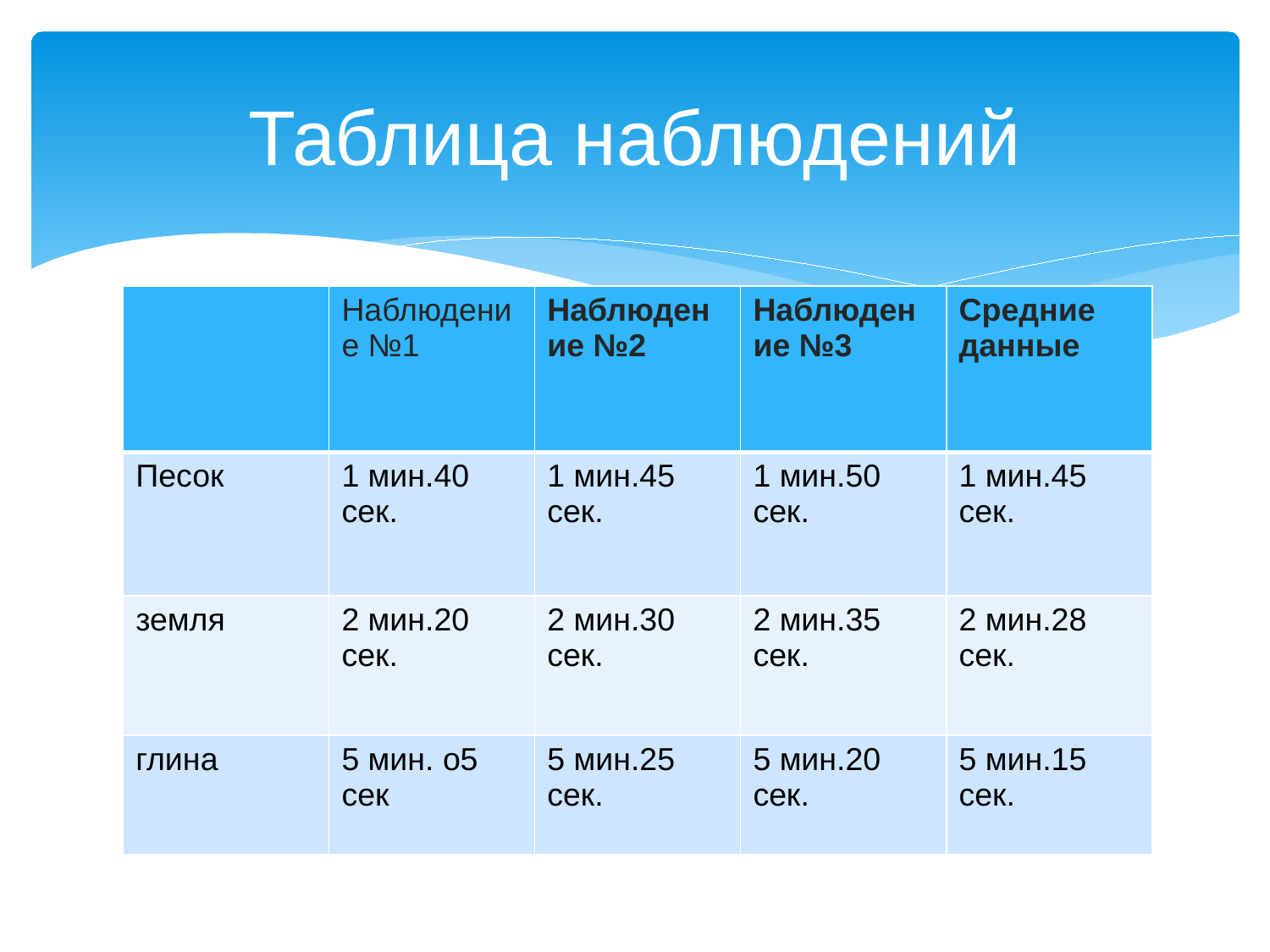

# Таблица наблюдений
|  | Наблюдение №1 | Наблюдение №2 | Наблюдение №3 | Средние данные |
| --- | --- | --- | --- | --- |
| Песок | 1 мин.40 сек. | 1 мин.45 сек. | 1 мин.50 сек. | 1 мин.45 сек. |
| земля | 2 мин.20 сек. | 2 мин.30 сек. | 2 мин.35 сек. | 2 мин.28 сек. |
| глина | 5 мин. о5 сек | 5 мин.25 сек. | 5 мин.20 сек. | 5 мин.15 сек. |